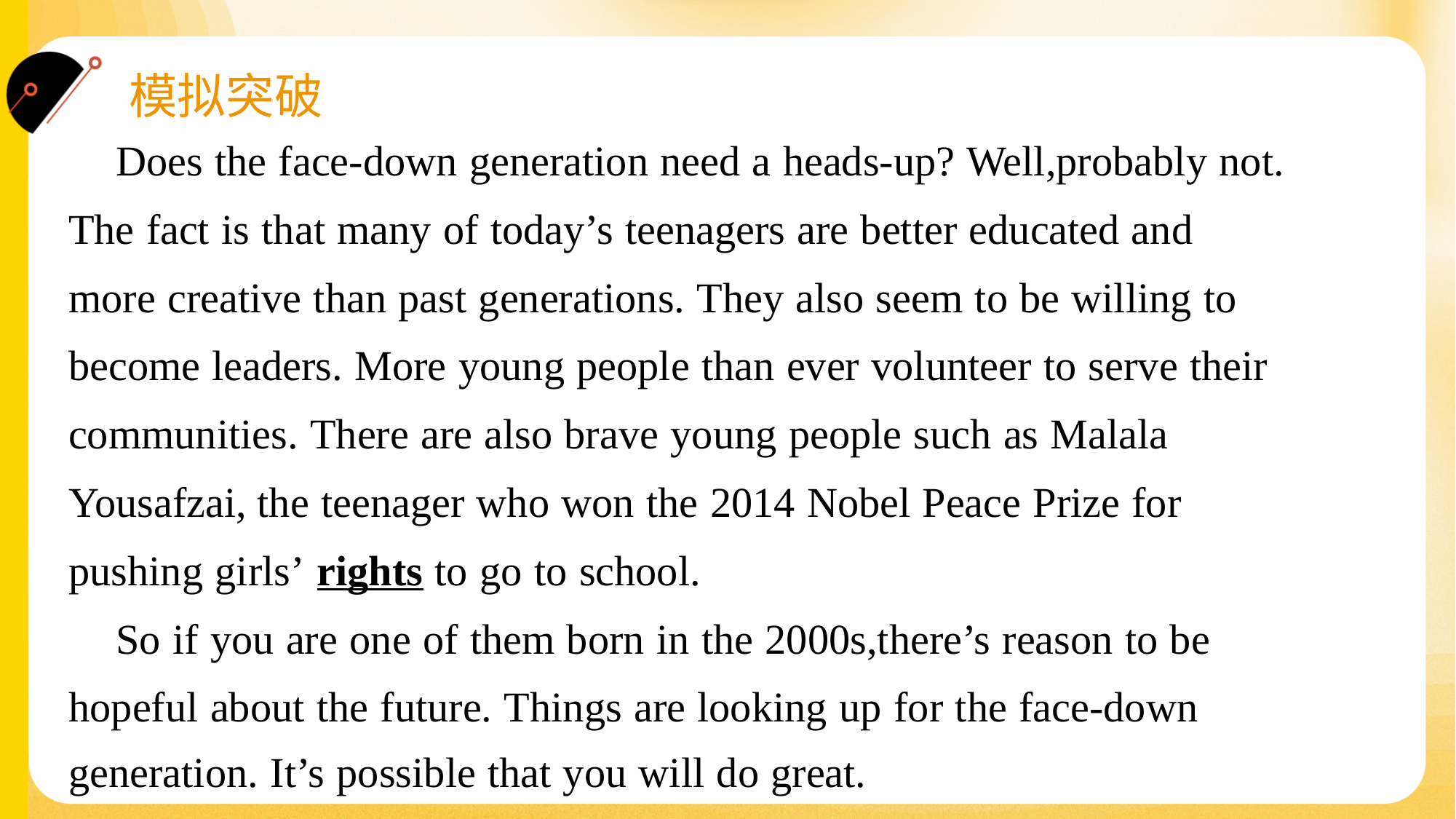

Does the face-down generation need a heads-up? Well,probably not.
The fact is that many of today’s teenagers are better educated and
more creative than past generations. They also seem to be willing to
become leaders. More young people than ever volunteer to serve their
communities. There are also brave young people such as Malala
Yousafzai, the teenager who won the 2014 Nobel Peace Prize for
pushing girls’ rights to go to school.
    So if you are one of them born in the 2000s,there’s reason to be
hopeful about the future. Things are looking up for the face-down
generation. It’s possible that you will do great.#1.4.1